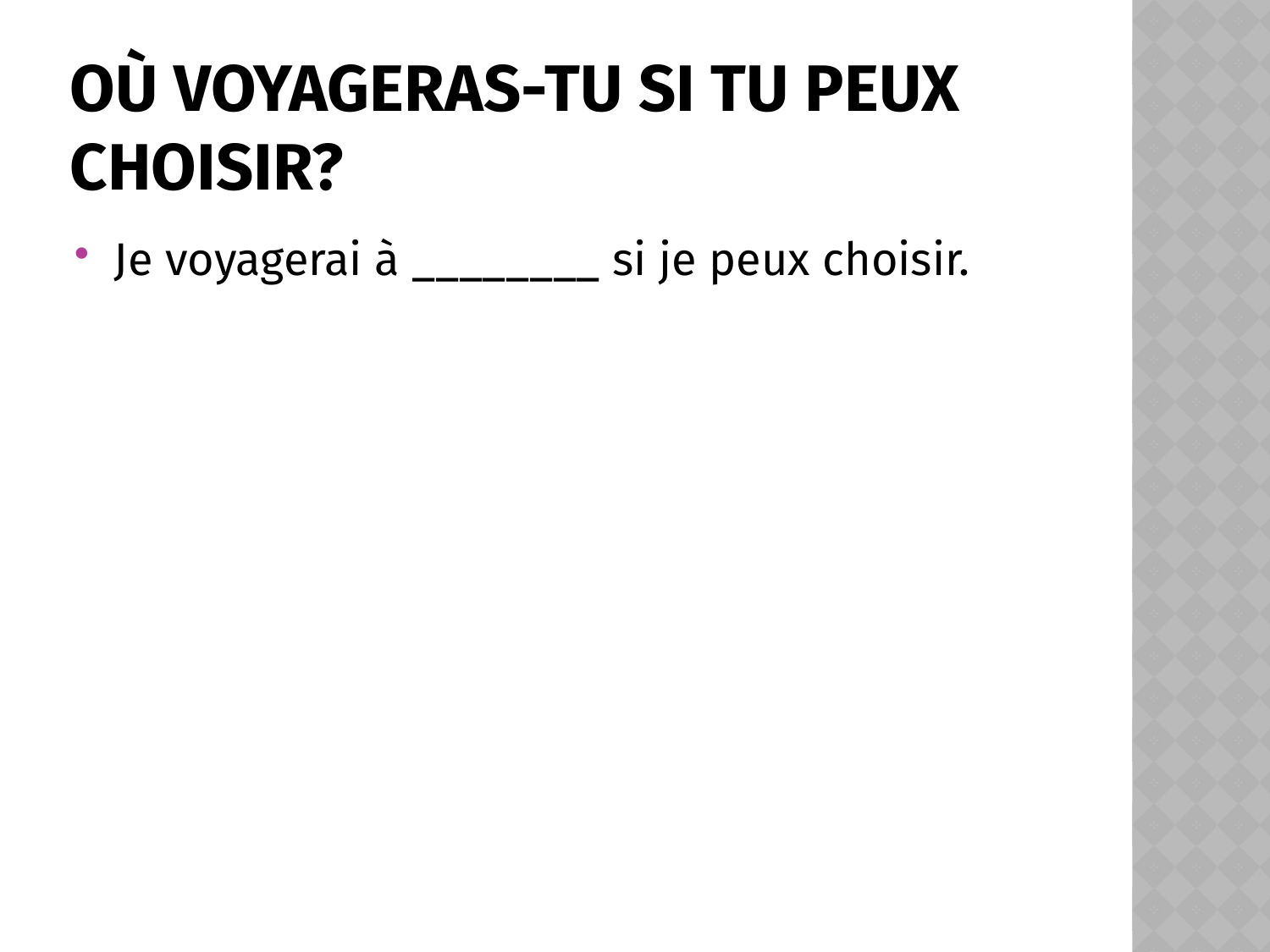

# Où voyageras-tu si tu peux choisir?
Je voyagerai à ________ si je peux choisir.